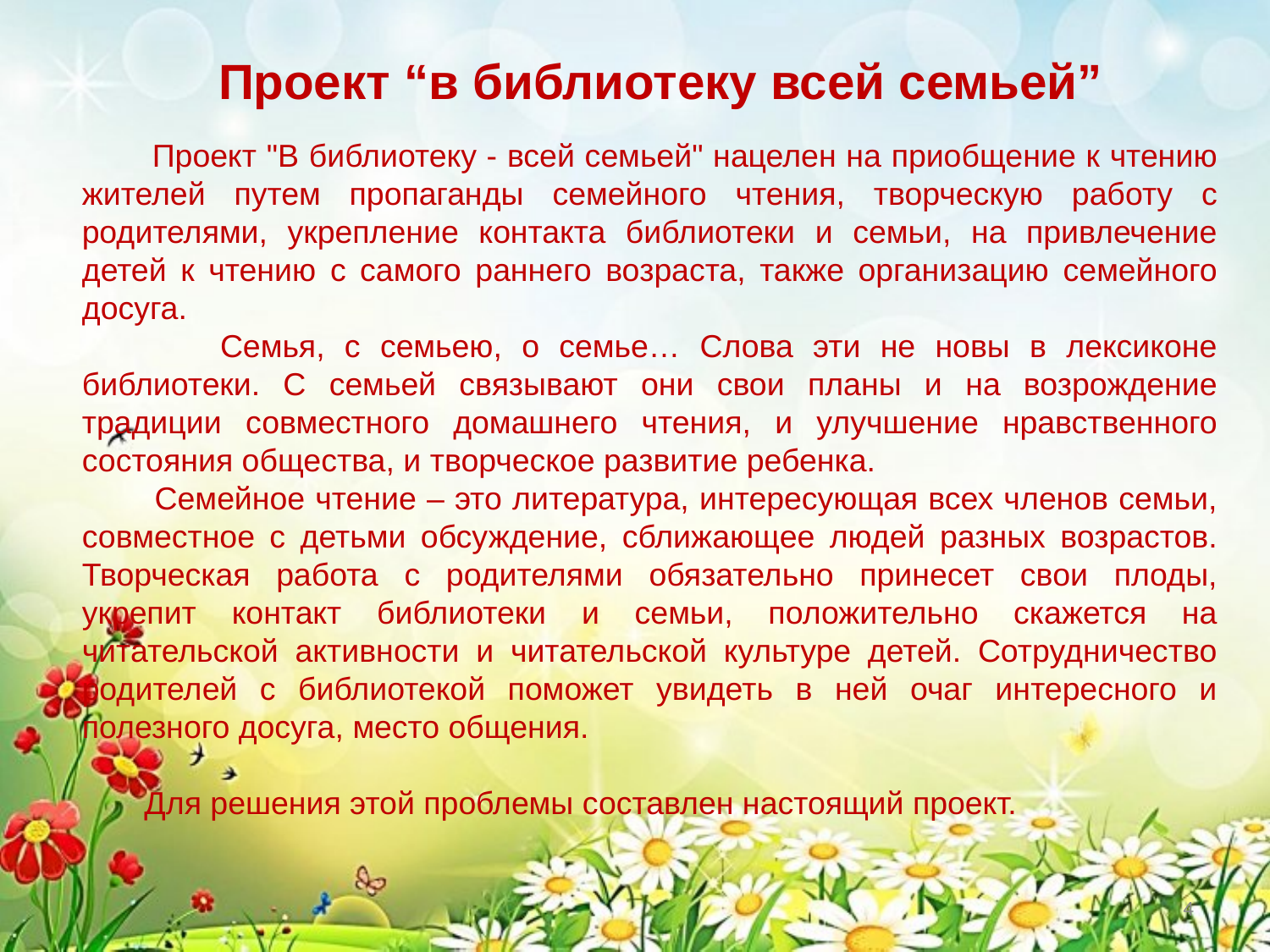

# Проект “в библиотеку всей семьей”
       Проект "В библиотеку - всей семьей" нацелен на приобщение к чтению жителей путем пропаганды семейного чтения, творческую работу с родителями, укрепление контакта библиотеки и семьи, на привлечение детей к чтению с самого раннего возраста, также организацию семейного досуга.
       Семья, с семьею, о семье… Слова эти не новы в лексиконе библиотеки. С семьей связывают они свои планы и на возрождение традиции совместного домашнего чтения, и улучшение нравственного состояния общества, и творческое развитие ребенка.
       Семейное чтение – это литература, интересующая всех членов семьи, совместное с детьми обсуждение, сближающее людей разных возрастов. Творческая работа с родителями обязательно принесет свои плоды, укрепит контакт библиотеки и семьи, положительно скажется на читательской активности и читательской культуре детей. Сотрудничество родителей с библиотекой поможет увидеть в ней очаг интересного и полезного досуга, место общения.

       Для решения этой проблемы составлен настоящий проект.

4